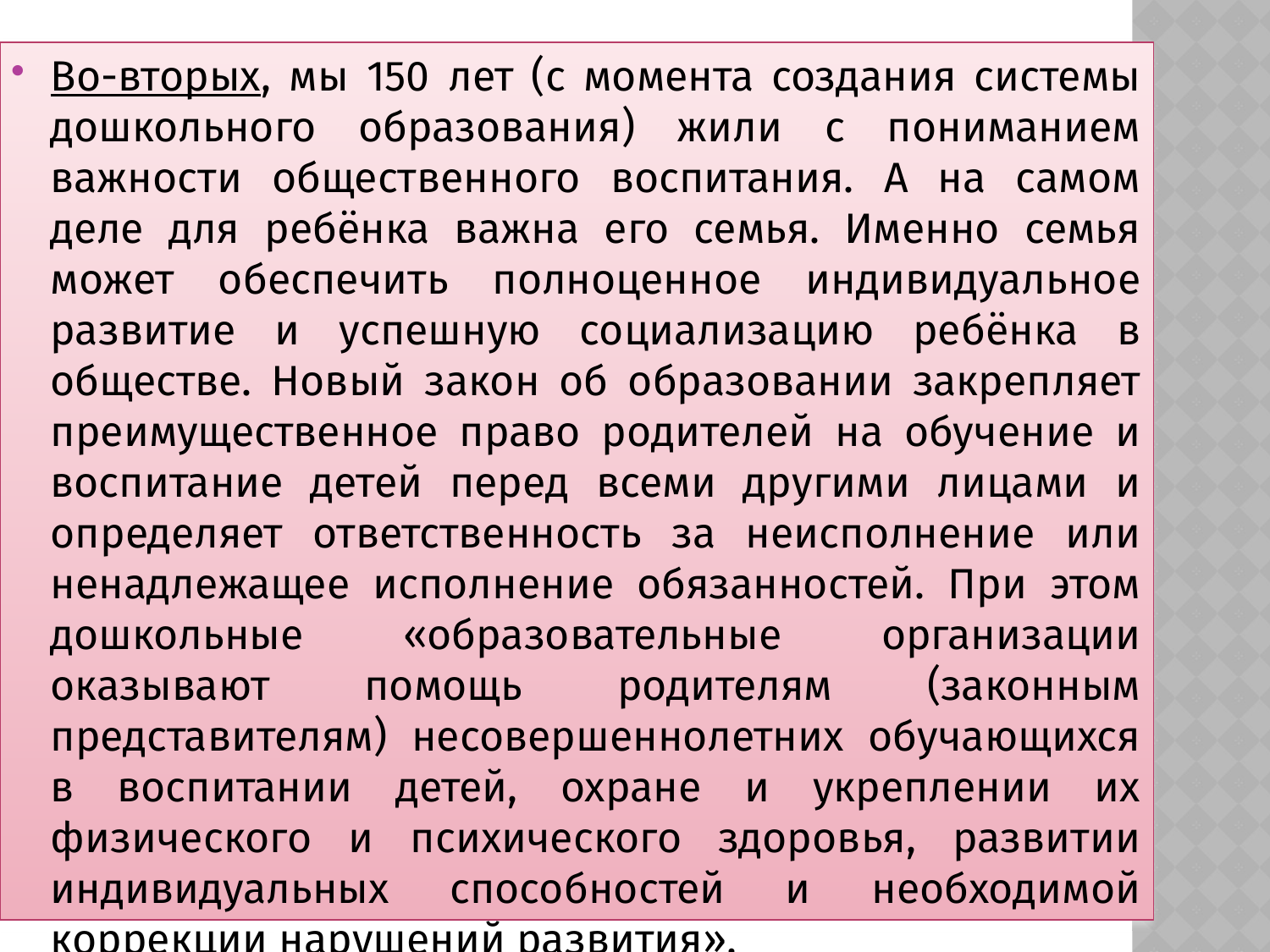

Во-вторых, мы 150 лет (с момента создания системы дошкольного образования) жили с пониманием важности общественного воспитания. А на самом деле для ребёнка важна его семья. Именно семья может обеспечить полноценное индивидуальное развитие и успешную социализацию ребёнка в обществе. Новый закон об образовании закрепляет преимущественное право родителей на обучение и воспитание детей перед всеми другими лицами и определяет ответственность за неисполнение или ненадлежащее исполнение обязанностей. При этом дошкольные «образовательные организации оказывают помощь родителям (законным представителям) несовершеннолетних обучающихся в воспитании детей, охране и укреплении их физического и психического здоровья, развитии индивидуальных способностей и необходимой коррекции нарушений развития».